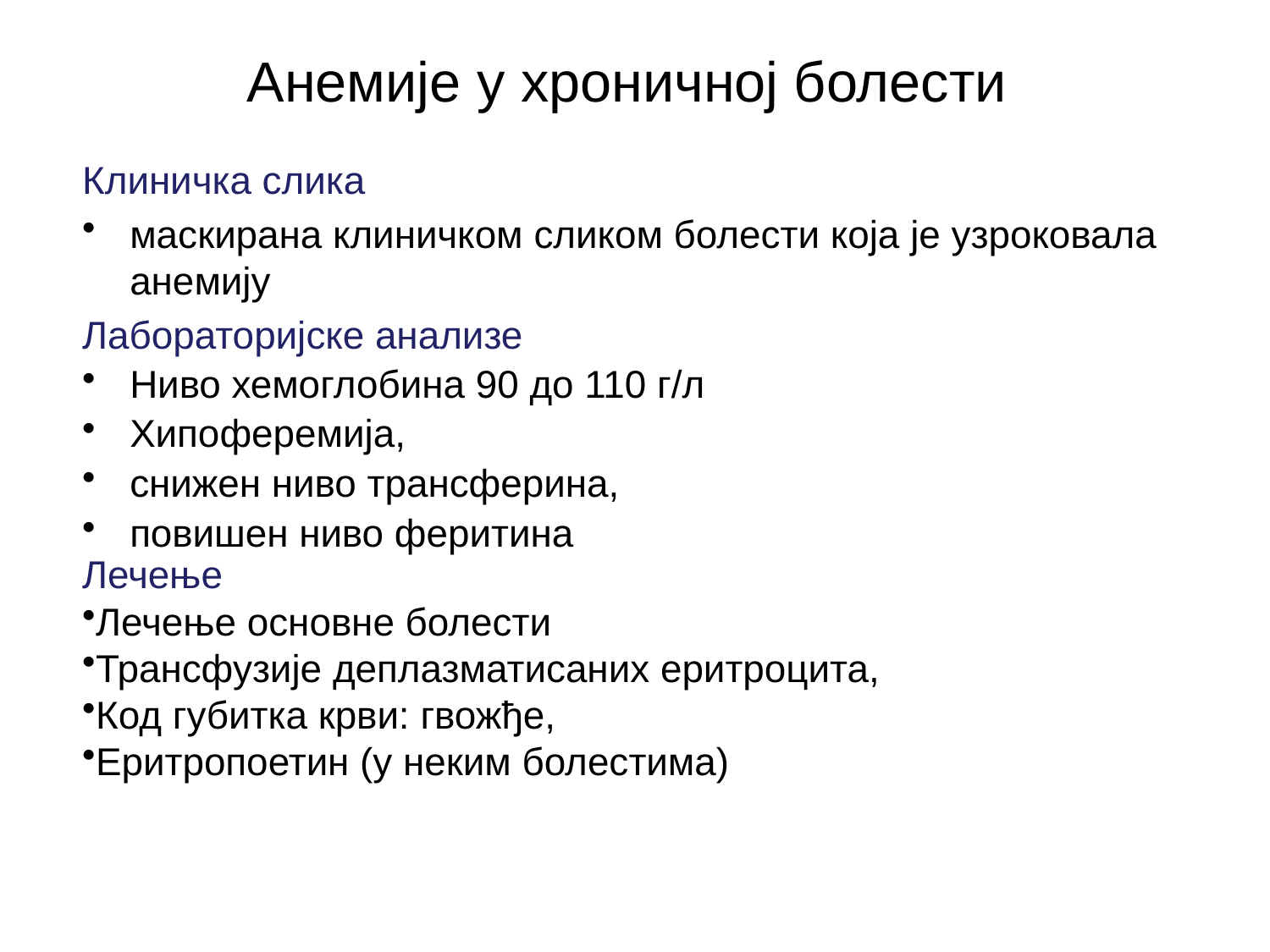

# Анемије у хроничној болести
Клиничка слика
маскирана клиничком сликом болести која је узроковала анемију
Лабораторијске анализе
Ниво хемоглобина 90 до 110 г/л
Хипоферемија,
снижен ниво трансфeринa,
пoвишен ниво феритина
Лечење
Лечење основне болести
Трансфузије деплазматисаних еритроцита,
Код губитка крви: гвожђе,
Еритропоетин (у неким болестима)